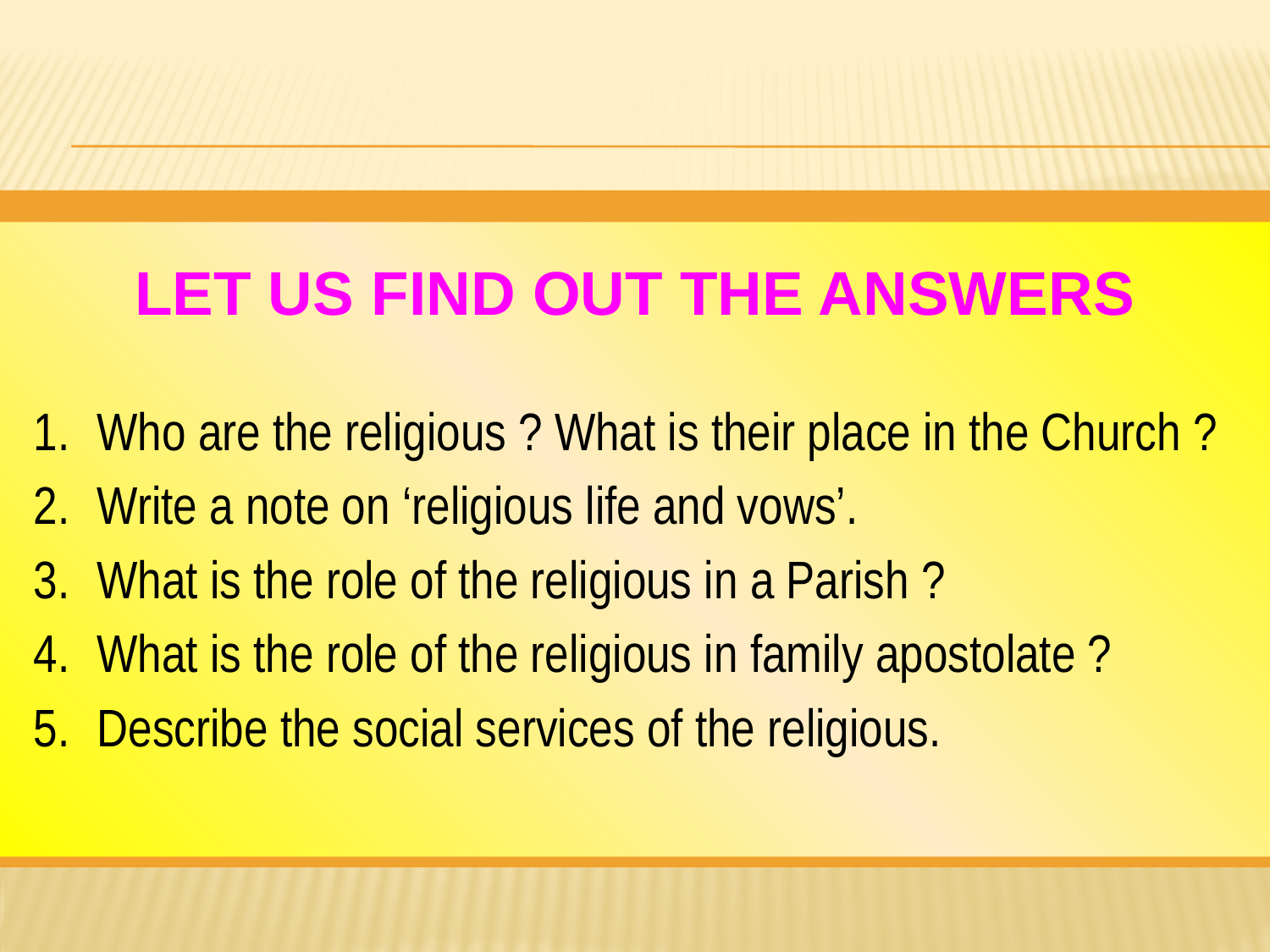

# Let us find out the answers
1.	Who are the religious ? What is their place in the Church ?
2.	Write a note on ‘religious life and vows’.
3.	What is the role of the religious in a Parish ?
4.	What is the role of the religious in family apostolate ?
5.	Describe the social services of the religious.